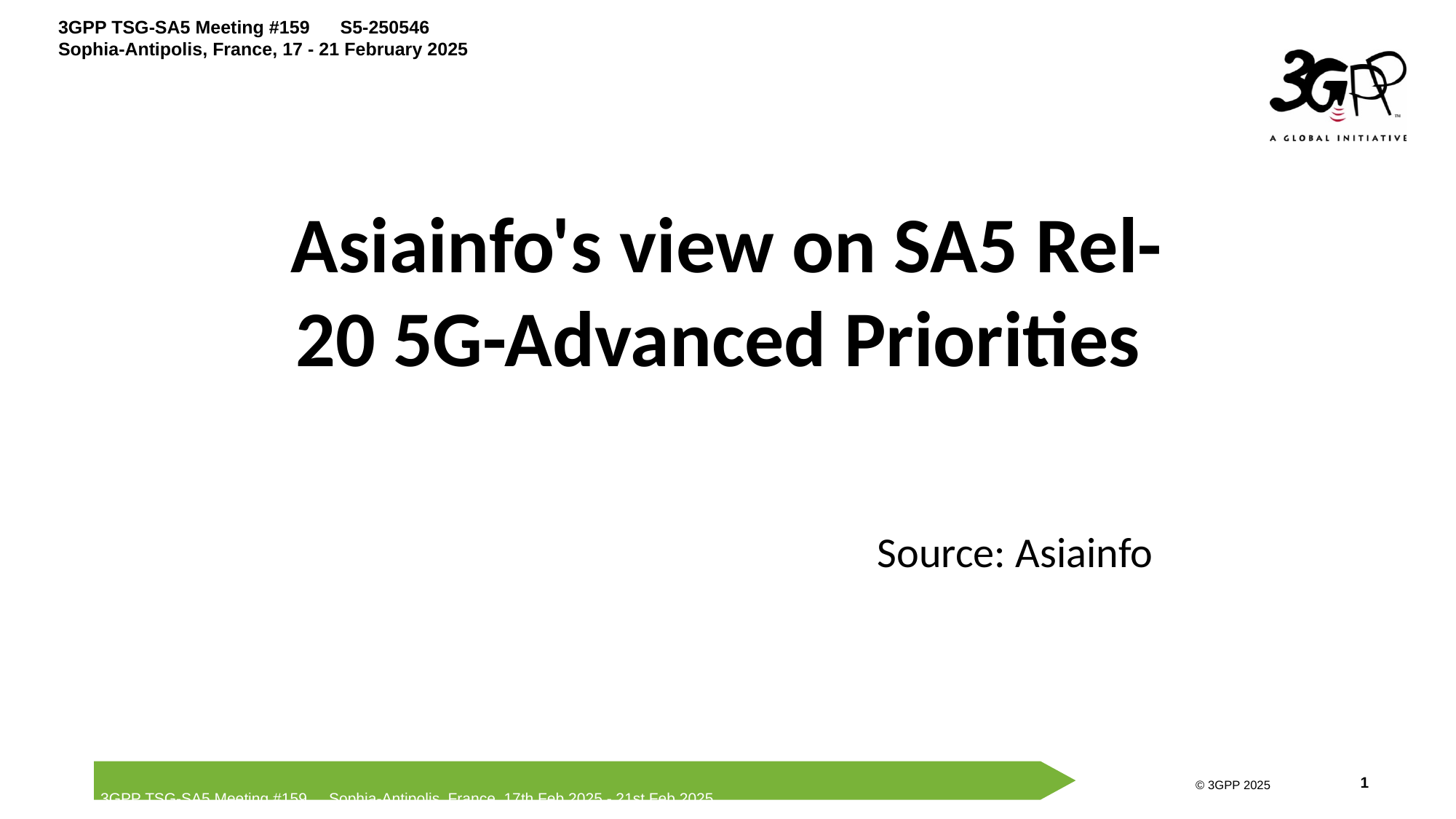

Asiainfo's view on SA5 Rel-20 5G-Advanced Priorities
Source: Asiainfo